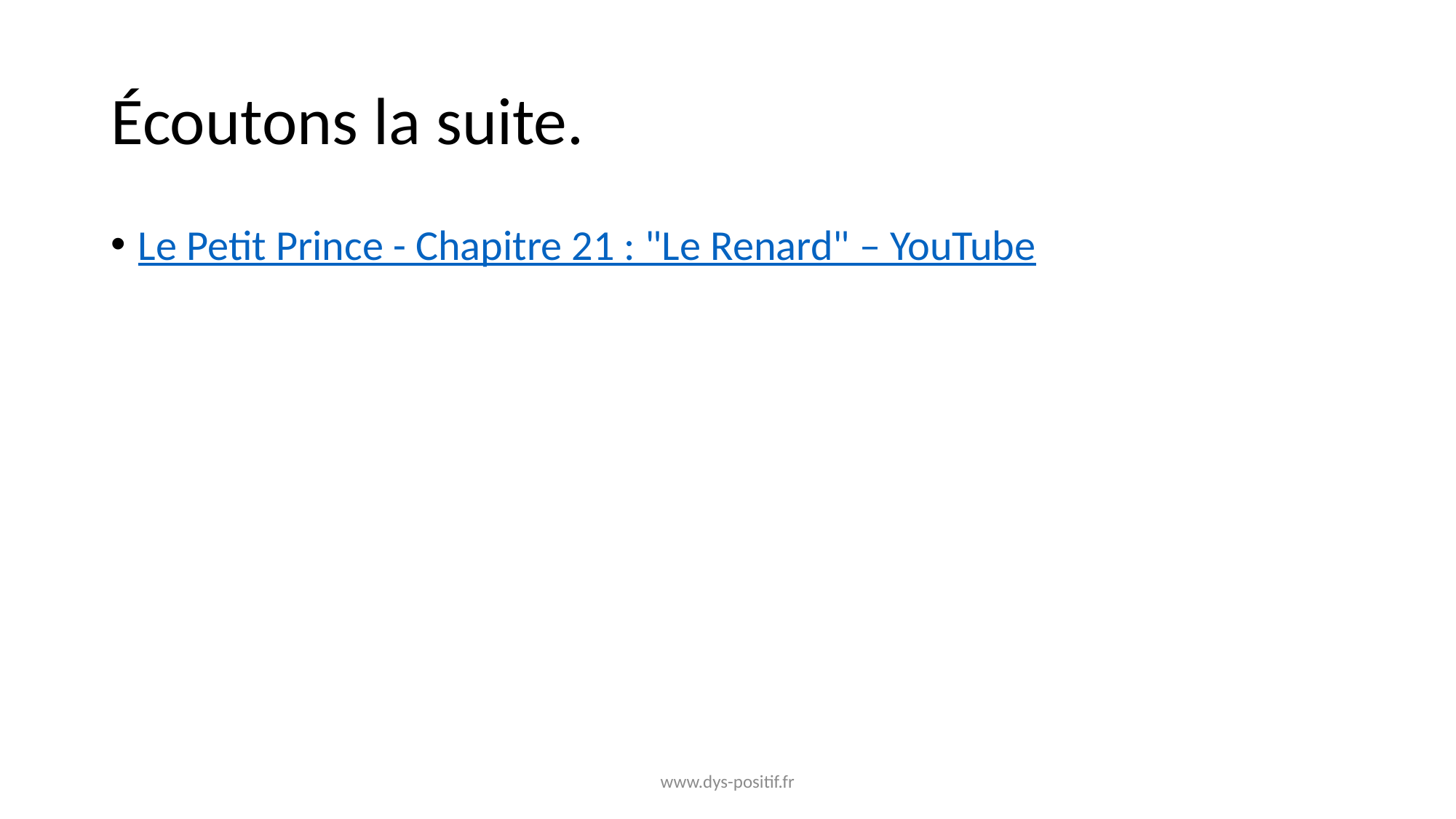

# Écoutons la suite.
Le Petit Prince - Chapitre 21 : "Le Renard" – YouTube

www.dys-positif.fr